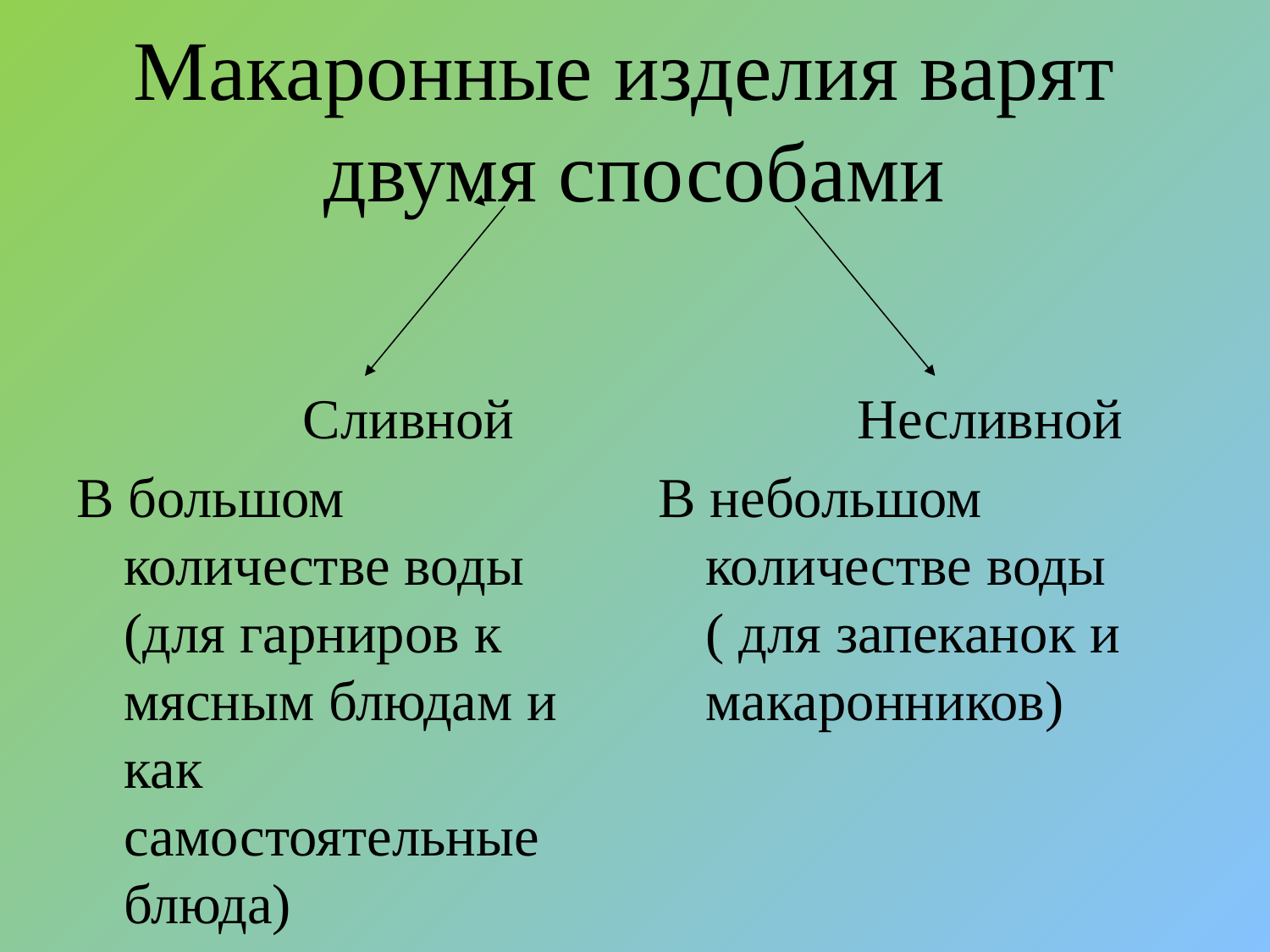

# Макаронные изделия варят двумя способами

                Сливной
В большом количестве воды (для гарниров к мясным блюдам и как самостоятельные блюда)
              Несливной
В небольшом количестве воды ( для запеканок и макаронников)